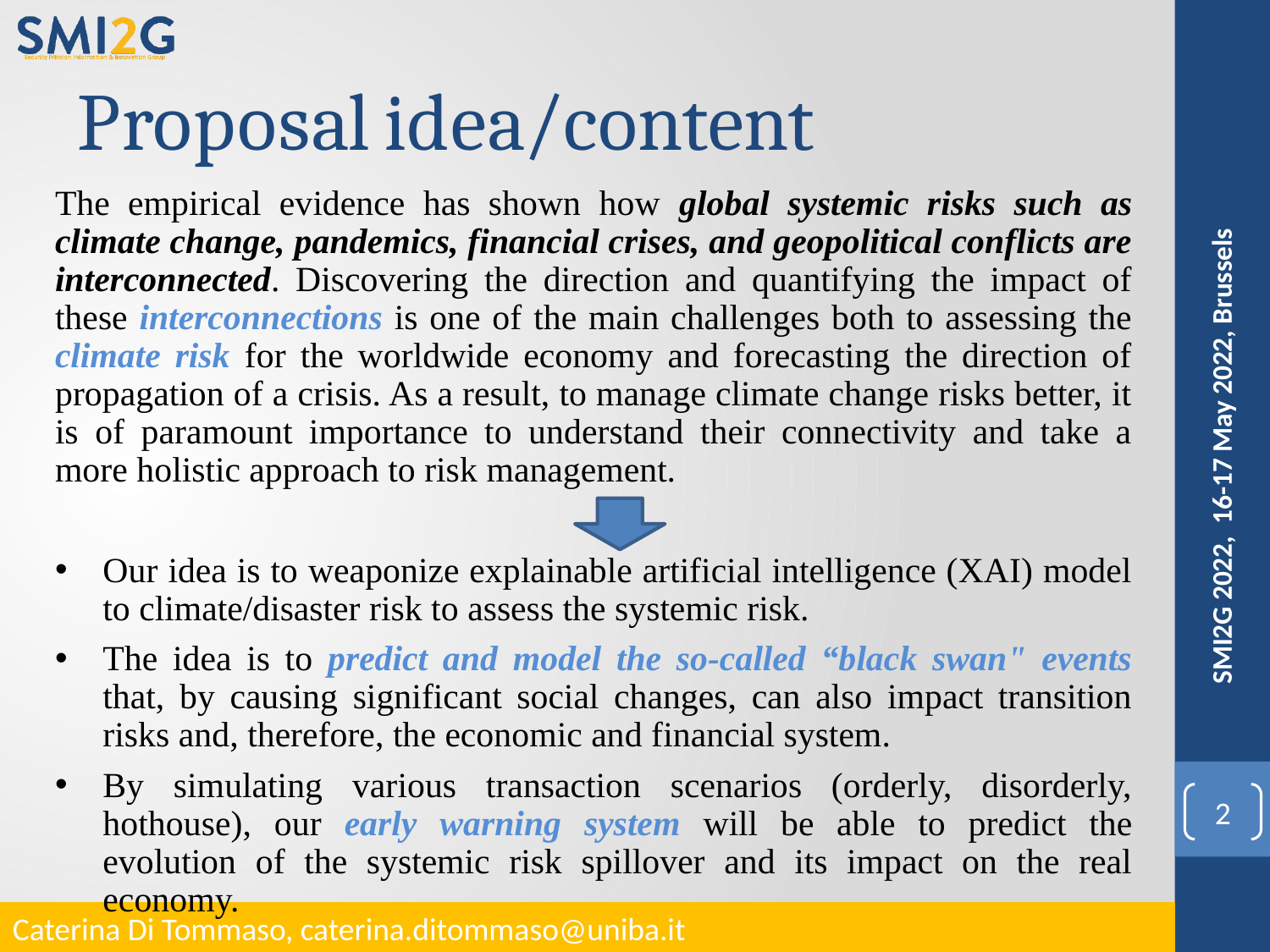

# Proposal idea/content
The empirical evidence has shown how global systemic risks such as climate change, pandemics, financial crises, and geopolitical conflicts are interconnected. Discovering the direction and quantifying the impact of these interconnections is one of the main challenges both to assessing the climate risk for the worldwide economy and forecasting the direction of propagation of a crisis. As a result, to manage climate change risks better, it is of paramount importance to understand their connectivity and take a more holistic approach to risk management.

Our idea is to weaponize explainable artificial intelligence (XAI) model to climate/disaster risk to assess the systemic risk.
The idea is to predict and model the so-called “black swan" events that, by causing significant social changes, can also impact transition risks and, therefore, the economic and financial system.
By simulating various transaction scenarios (orderly, disorderly, hothouse), our early warning system will be able to predict the evolution of the systemic risk spillover and its impact on the real economy.
SMI2G 2022,  16-17 May 2022, Brussels

2
Caterina Di Tommaso, caterina.ditommaso@uniba.it